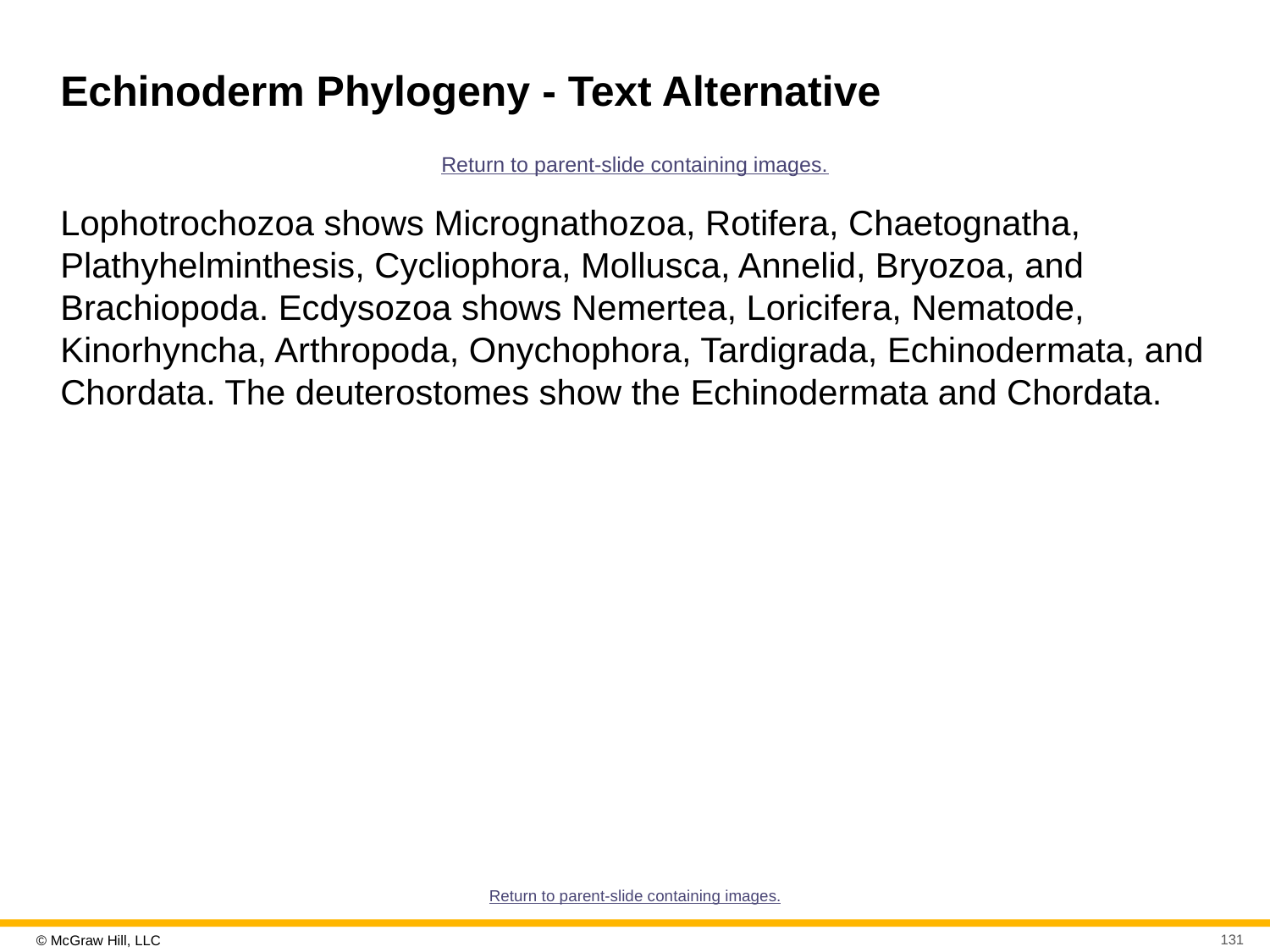

# Echinoderm Phylogeny - Text Alternative
Return to parent-slide containing images.
Lophotrochozoa shows Micrognathozoa, Rotifera, Chaetognatha, Plathyhelminthesis, Cycliophora, Mollusca, Annelid, Bryozoa, and Brachiopoda. Ecdysozoa shows Nemertea, Loricifera, Nematode, Kinorhyncha, Arthropoda, Onychophora, Tardigrada, Echinodermata, and Chordata. The deuterostomes show the Echinodermata and Chordata.
Return to parent-slide containing images.
131